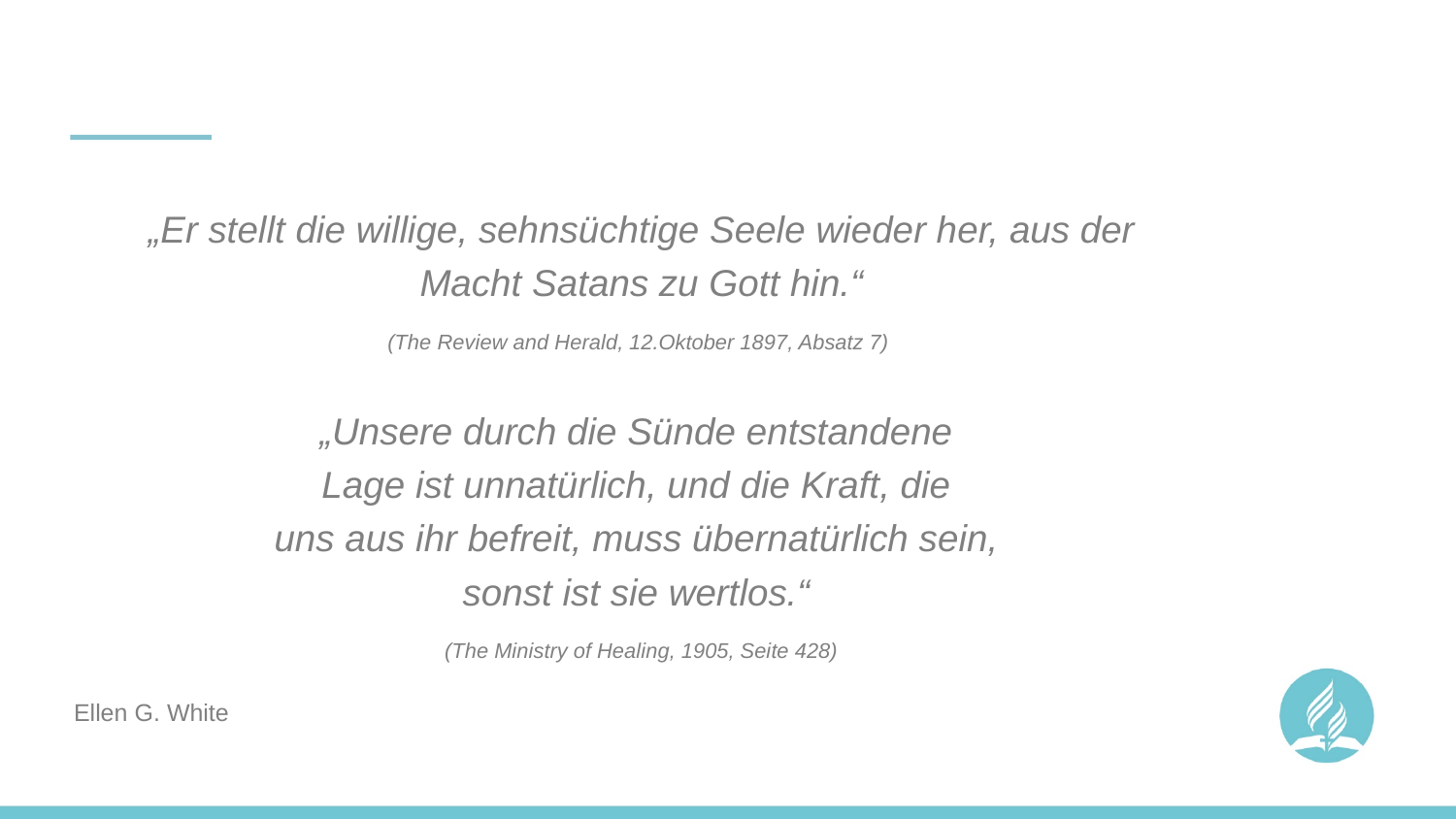

„Er stellt die willige, sehnsüchtige Seele wieder her, aus der Macht Satans zu Gott hin.“
(The Review and Herald, 12.Oktober 1897, Absatz 7)

„Unsere durch die Sünde entstandene
Lage ist unnatürlich, und die Kraft, die
uns aus ihr befreit, muss übernatürlich sein,
sonst ist sie wertlos.“
(The Ministry of Healing, 1905, Seite 428)
Ellen G. White